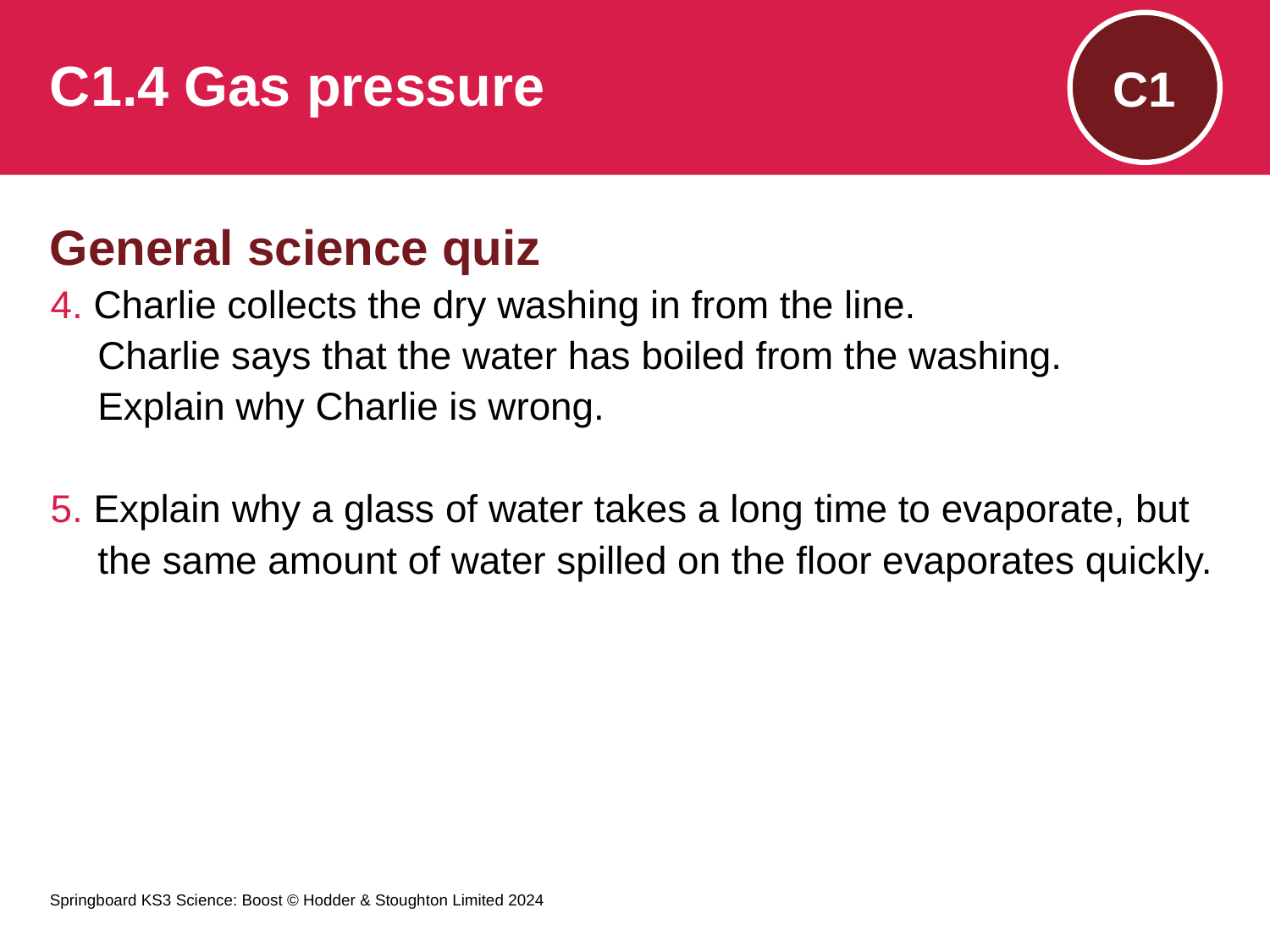

# C1.4 Gas pressure
C1
General science quiz
4. Charlie collects the dry washing in from the line.
Charlie says that the water has boiled from the washing.
Explain why Charlie is wrong.

5. Explain why a glass of water takes a long time to evaporate, but the same amount of water spilled on the floor evaporates quickly.

Springboard KS3 Science: Boost © Hodder & Stoughton Limited 2024